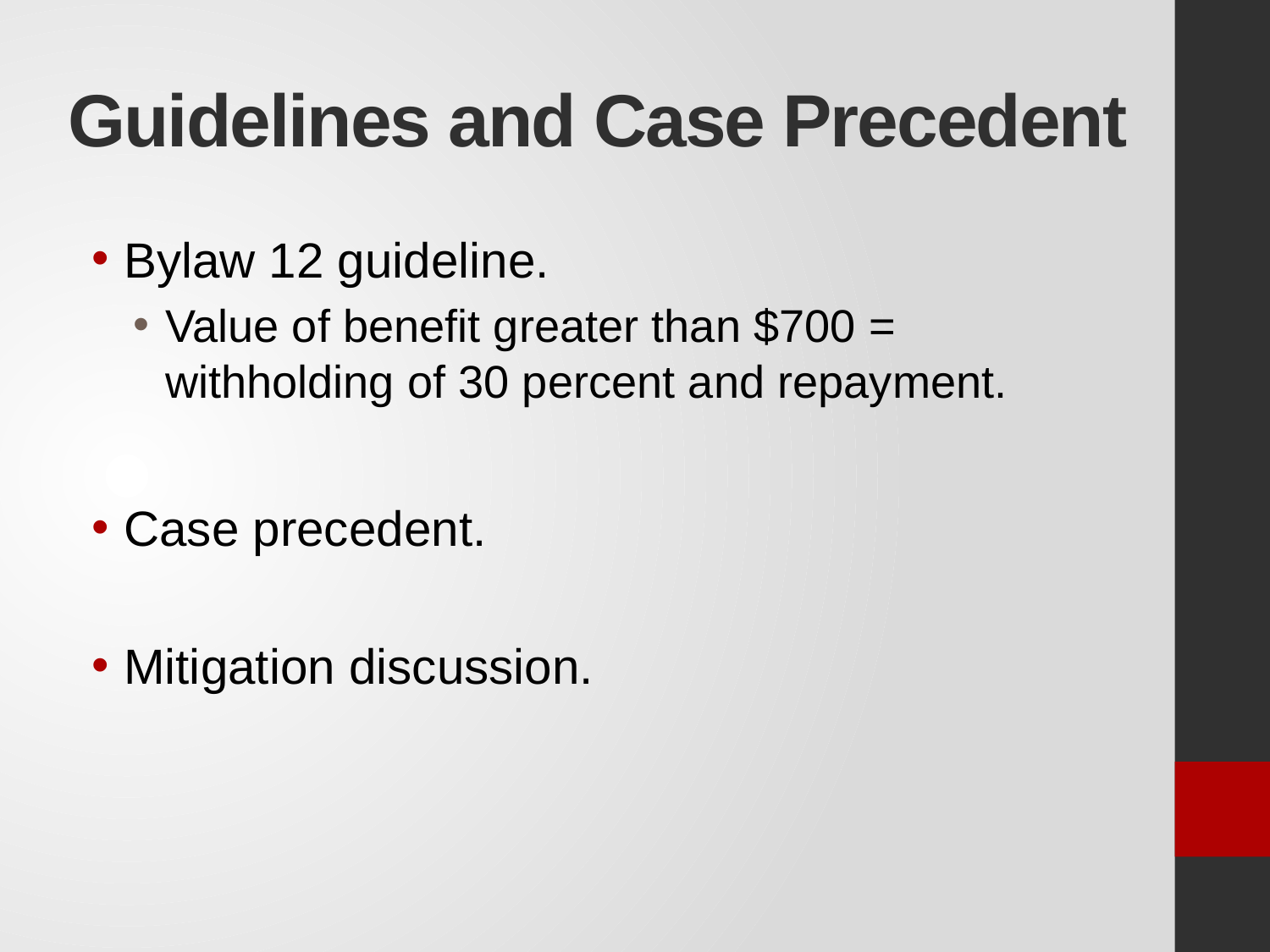

# Guidelines and Case Precedent
Bylaw 12 guideline.
Value of benefit greater than $700 = withholding of 30 percent and repayment.

Case precedent.

Mitigation discussion.